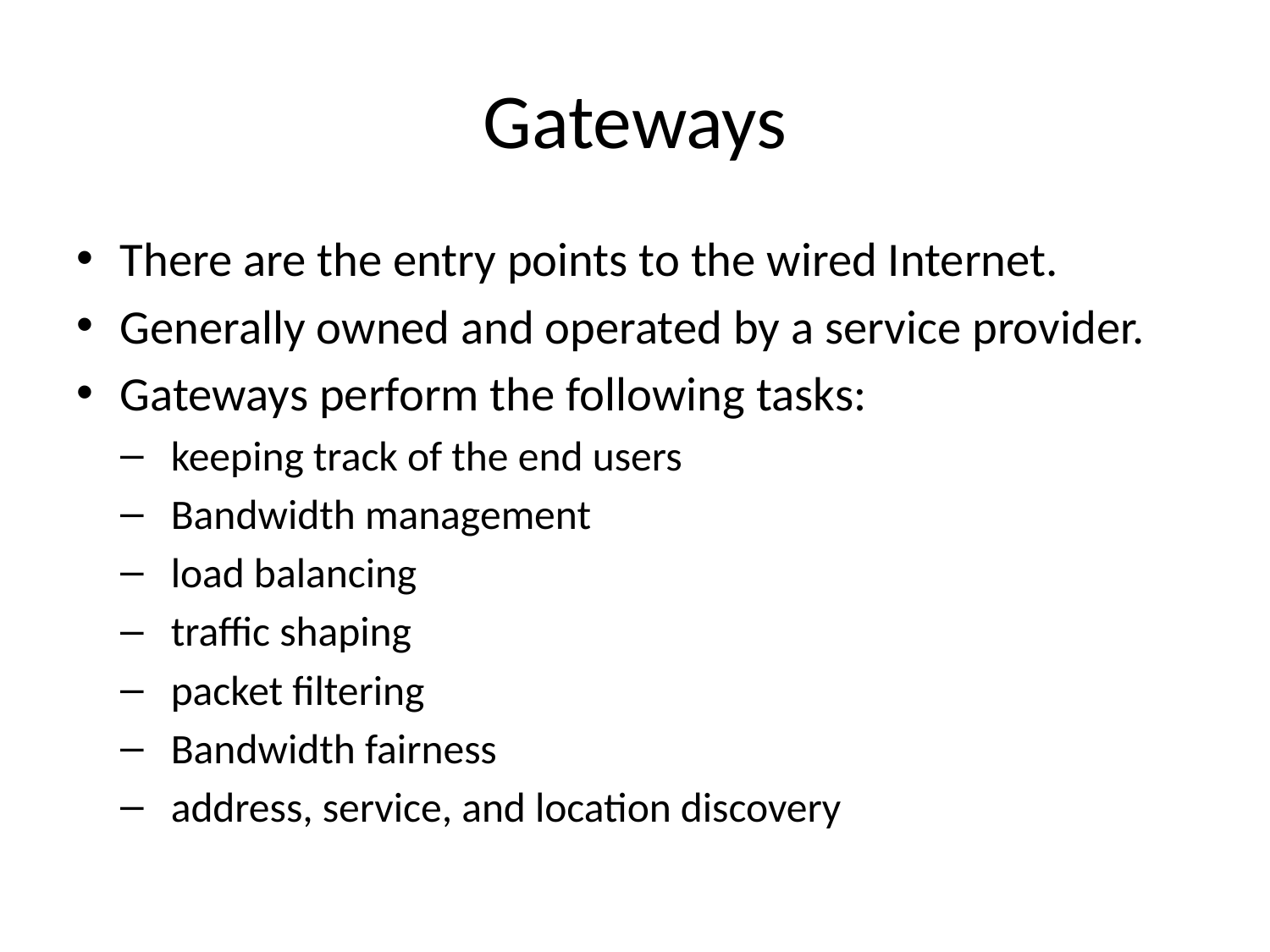

# Gateways
There are the entry points to the wired Internet.
Generally owned and operated by a service provider.
Gateways perform the following tasks:
keeping track of the end users
Bandwidth management
load balancing
traffic shaping
packet filtering
Bandwidth fairness
address, service, and location discovery